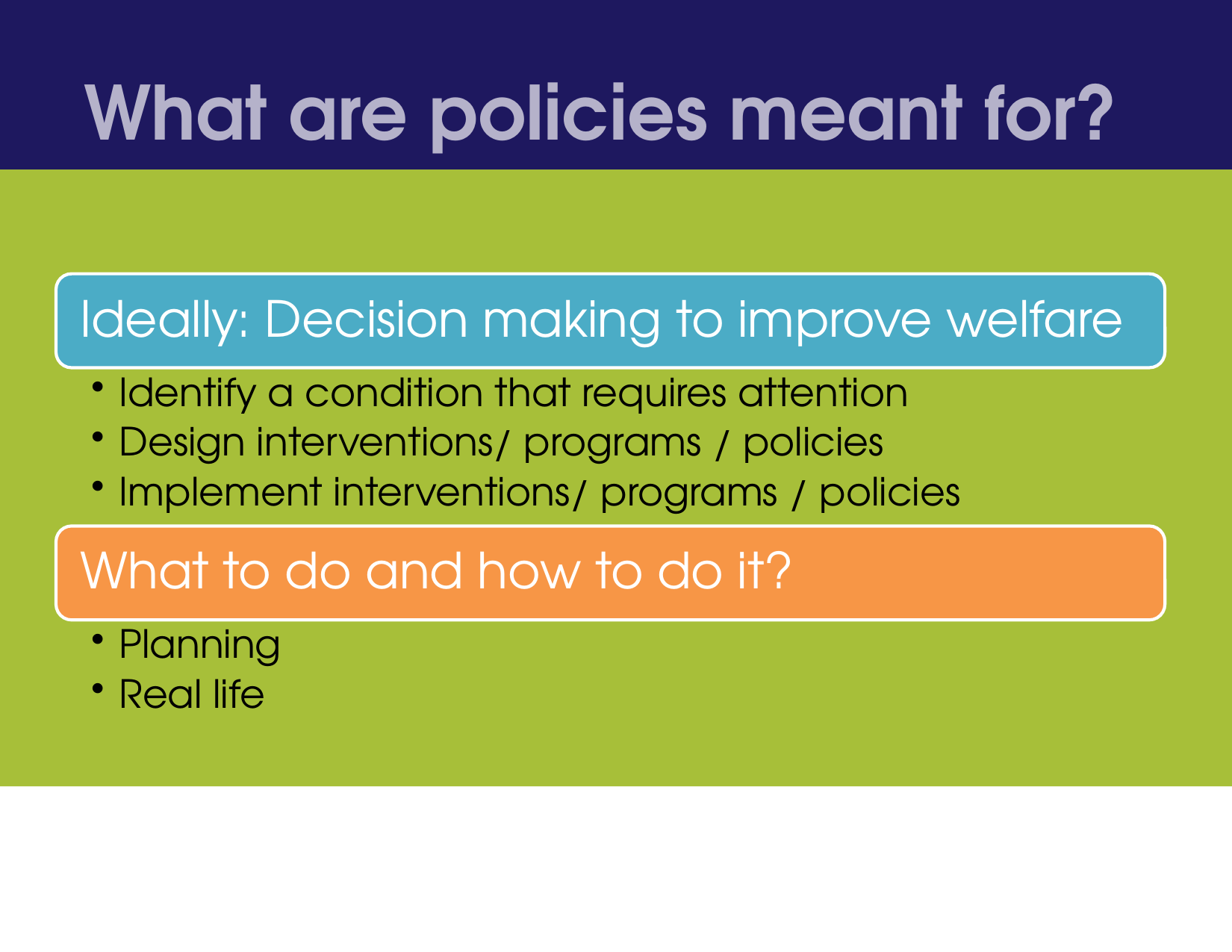

What are policies meant for?
Ideally: Decision making to improve welfare
Identify a condition that requires attention
Design interventions/ programs / policies
Implement interventions/ programs / policies
What to do and how to do it?
Planning
Real life